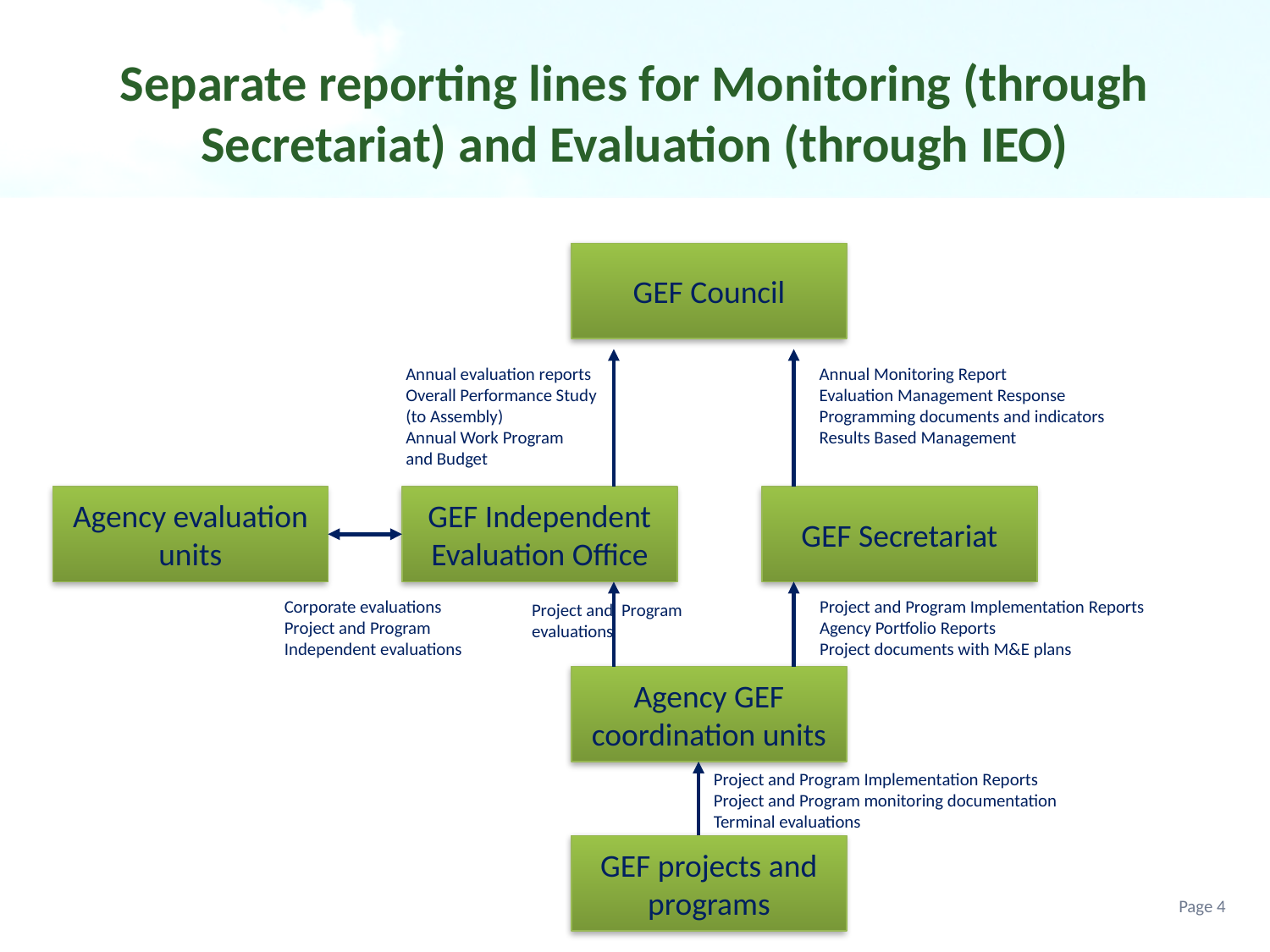

# Separate reporting lines for Monitoring (through Secretariat) and Evaluation (through IEO)
GEF Council
Annual evaluation reports
Overall Performance Study
(to Assembly)
Annual Work Program
and Budget
Annual Monitoring Report
Evaluation Management Response
Programming documents and indicators
Results Based Management
Agency evaluation units
GEF Independent Evaluation Office
GEF Secretariat
Project and Program Implementation Reports
Agency Portfolio Reports
Project documents with M&E plans
Corporate evaluations
Project and Program
Independent evaluations
Project and  Program
evaluations
Agency GEF coordination units
Project and Program Implementation Reports
Project and Program monitoring documentation
Terminal evaluations
GEF projects and programs